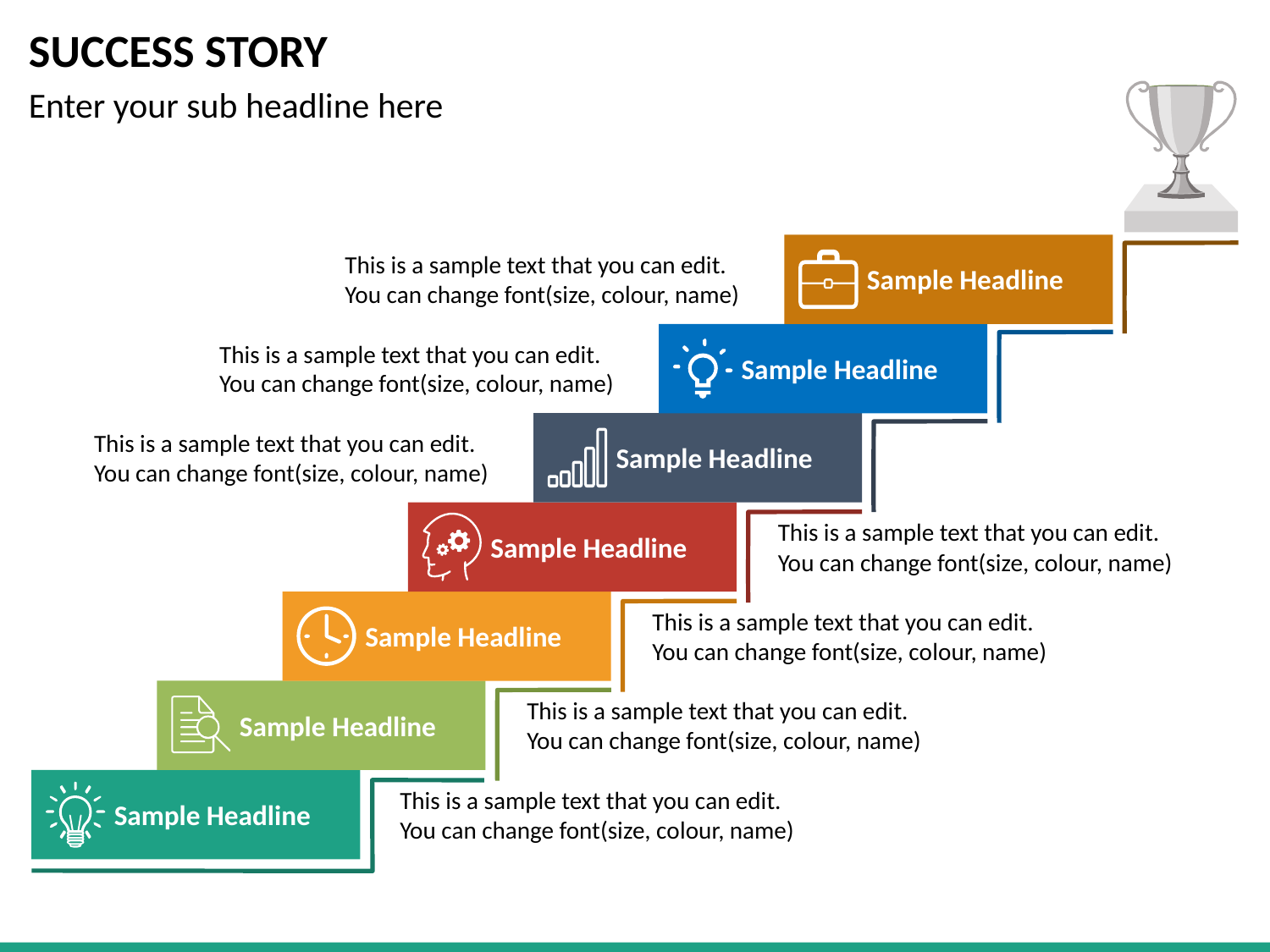

# SUCCESS STORY
Enter your sub headline here

This is a sample text that you can edit. You can change font(size, colour, name)

Sample Headline

This is a sample text that you can edit. You can change font(size, colour, name)

Sample Headline

This is a sample text that you can edit. You can change font(size, colour, name)

Sample Headline

This is a sample text that you can edit. You can change font(size, colour, name)

Sample Headline

This is a sample text that you can edit. You can change font(size, colour, name)

Sample Headline

This is a sample text that you can edit. You can change font(size, colour, name)

Sample Headline

This is a sample text that you can edit. You can change font(size, colour, name)

Sample Headline